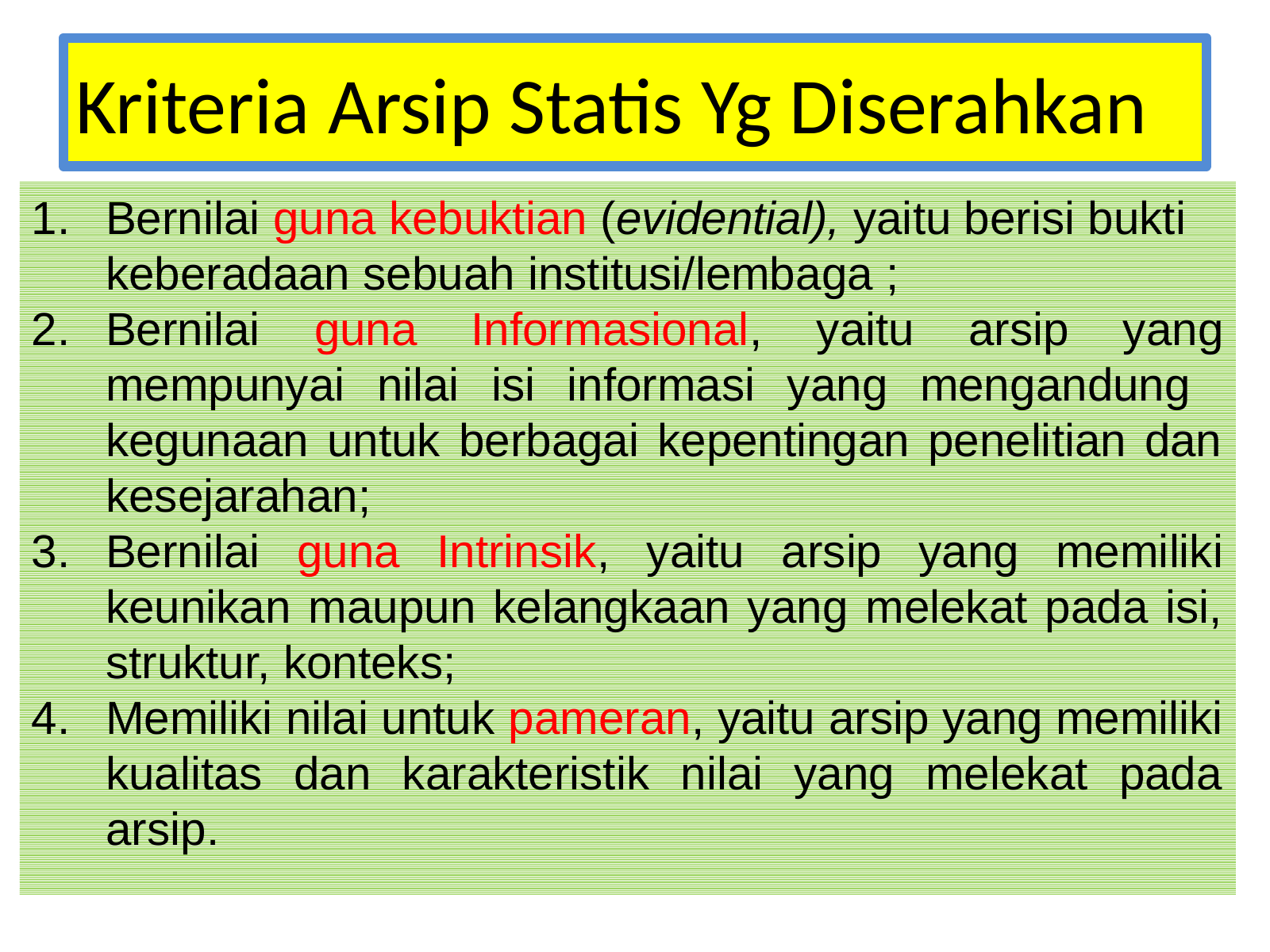

Kriteria Arsip Statis Yg Diserahkan
Bernilai guna kebuktian (evidential), yaitu berisi bukti keberadaan sebuah institusi/lembaga ;
Bernilai guna Informasional, yaitu arsip yang mempunyai nilai isi informasi yang mengandung  kegunaan untuk berbagai kepentingan penelitian dan kesejarahan;
Bernilai guna Intrinsik, yaitu arsip yang memiliki keunikan maupun kelangkaan yang melekat pada isi, struktur, konteks;
Memiliki nilai untuk pameran, yaitu arsip yang memiliki kualitas dan karakteristik nilai yang melekat pada arsip.